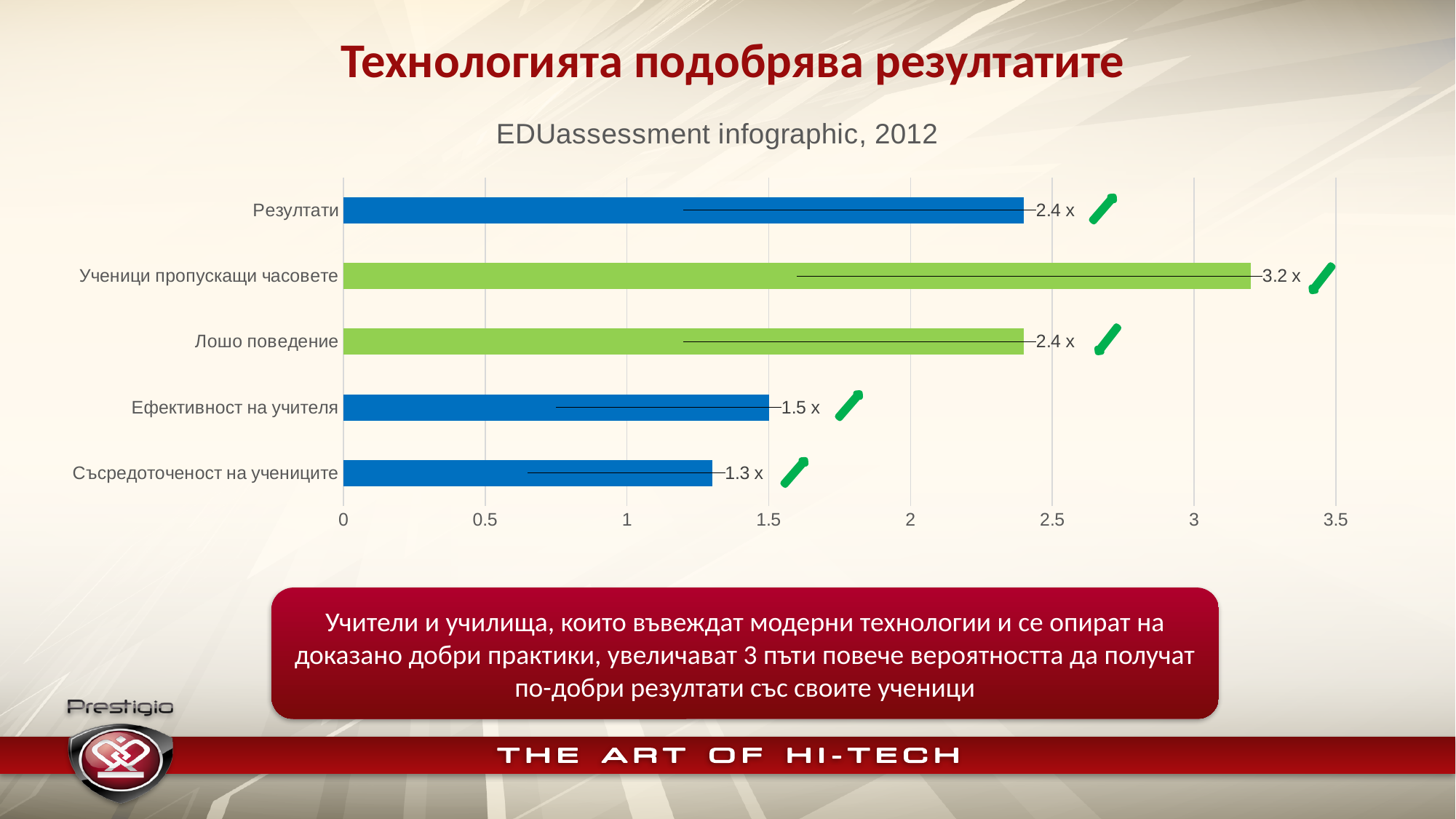

# Технологията подобрява резултатите

### Chart: EDUassessment infographic, 2012

| Category | EDUassessment_infographic, 2012
 |
|---|---|
| Съсредоточеност на учениците | 1.3 |
| Ефективност на учителя | 1.5 |
| Лошо поведение | 2.4 |
| Ученици пропускащи часовете | 3.2 |
| Резултати | 2.4 |

Учители и училища, които въвеждат модерни технологии и се опират на доказано добри практики, увеличават 3 пъти повече вероятността да получат по-добри резултати със своите ученици